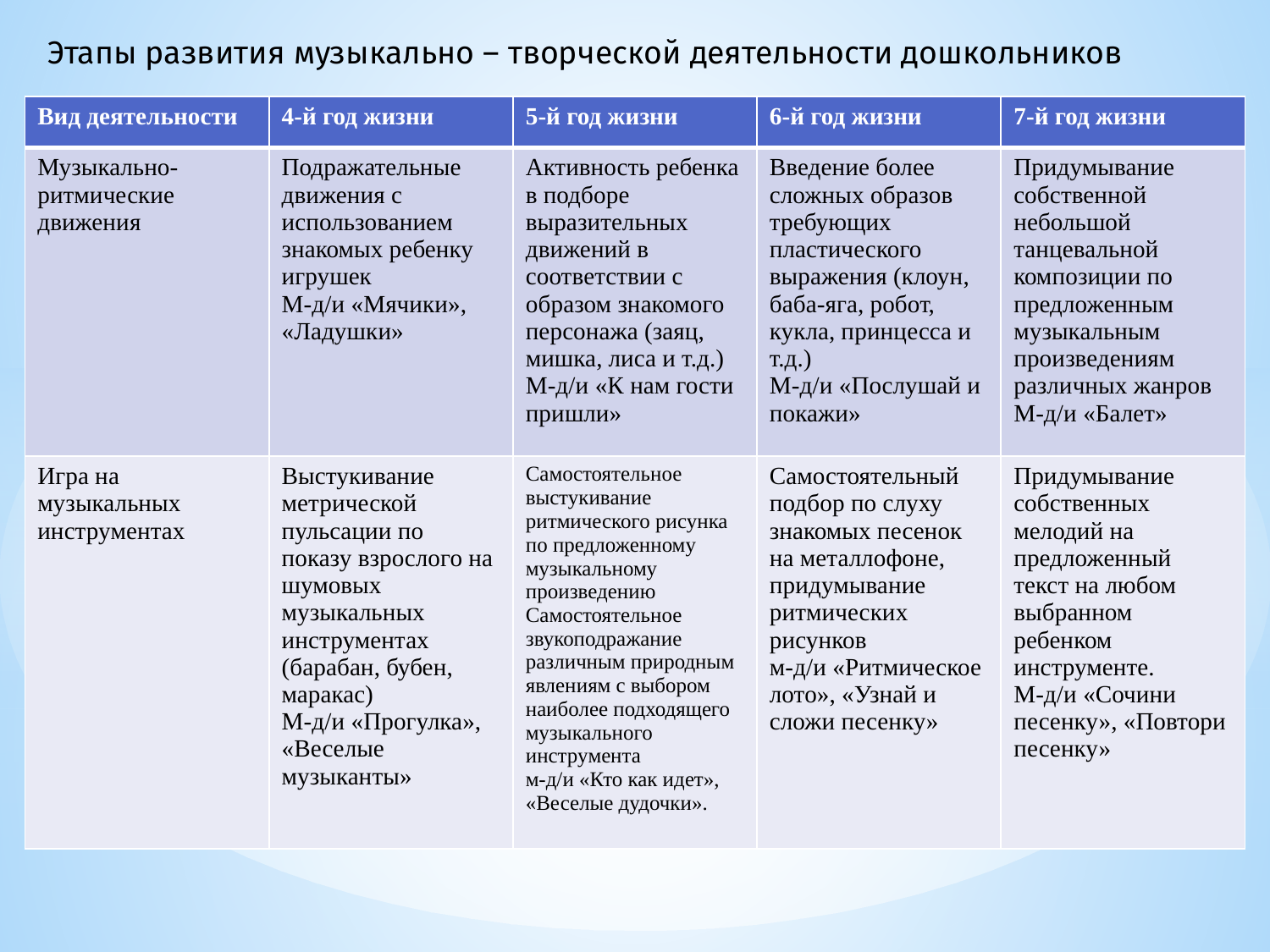

Этапы развития музыкально – творческой деятельности дошкольников
| Вид деятельности | 4-й год жизни | 5-й год жизни | 6-й год жизни | 7-й год жизни |
| --- | --- | --- | --- | --- |
| Музыкально-ритмические движения | Подражательные движения с использованием знакомых ребенку игрушек М-д/и «Мячики», «Ладушки» | Активность ребенка в подборе выразительных движений в соответствии с образом знакомого персонажа (заяц, мишка, лиса и т.д.) М-д/и «К нам гости пришли» | Введение более сложных образов требующих пластического выражения (клоун, баба-яга, робот, кукла, принцесса и т.д.) М-д/и «Послушай и покажи» | Придумывание собственной небольшой танцевальной композиции по предложенным музыкальным произведениям различных жанров М-д/и «Балет» |
| Игра на музыкальных инструментах | Выстукивание метрической пульсации по показу взрослого на шумовых музыкальных инструментах (барабан, бубен, маракас) М-д/и «Прогулка», «Веселые музыканты» | Самостоятельное выстукивание ритмического рисунка по предложенному музыкальному произведению Самостоятельное звукоподражание различным природным явлениям с выбором наиболее подходящего музыкального инструмента м-д/и «Кто как идет», «Веселые дудочки». | Самостоятельный подбор по слуху знакомых песенок на металлофоне, придумывание ритмических рисунков м-д/и «Ритмическое лото», «Узнай и сложи песенку» | Придумывание собственных мелодий на предложенный текст на любом выбранном ребенком инструменте. М-д/и «Сочини песенку», «Повтори песенку» |